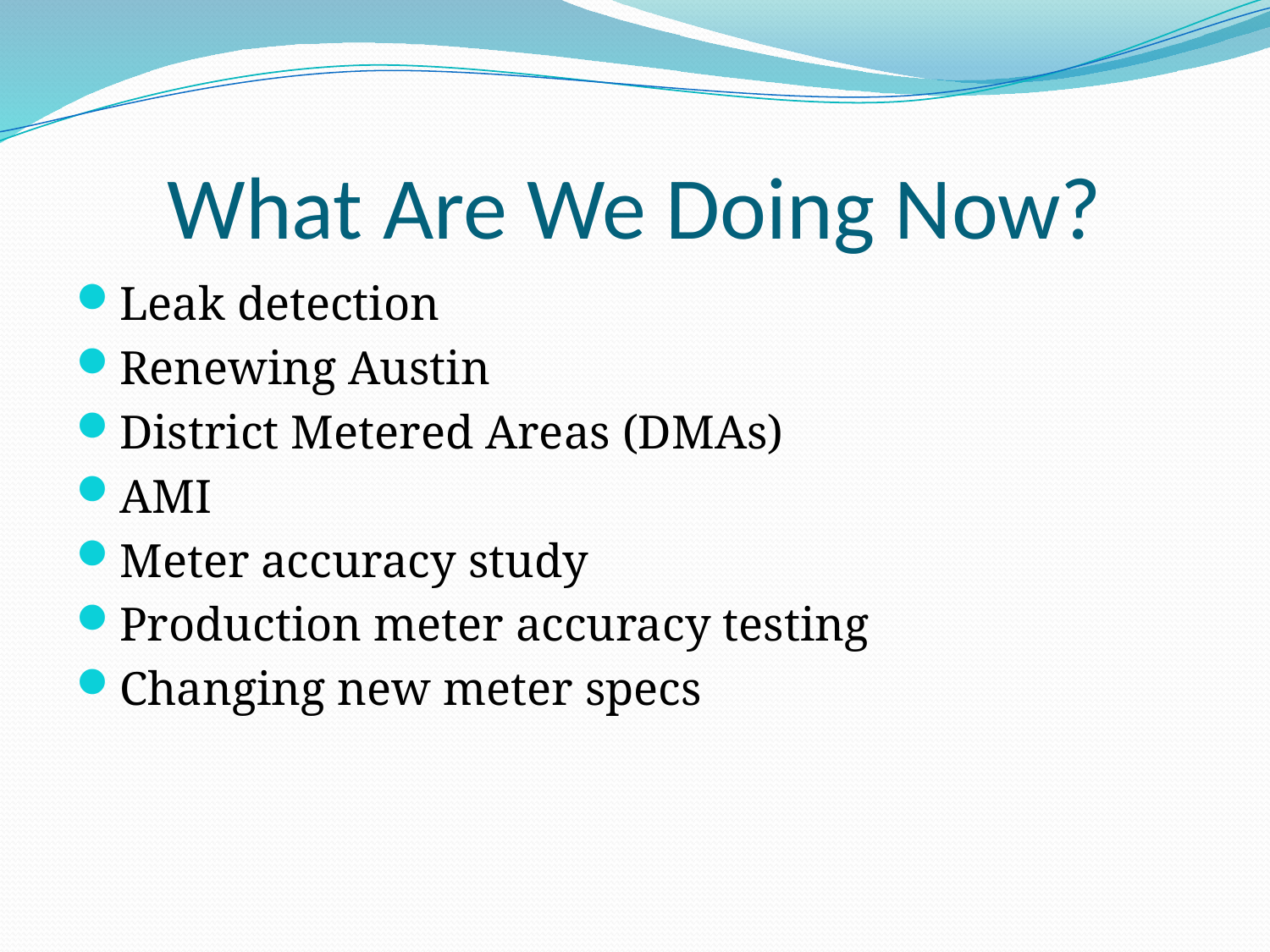

# What Are We Doing Now?
Leak detection
Renewing Austin
District Metered Areas (DMAs)
AMI
Meter accuracy study
Production meter accuracy testing
Changing new meter specs